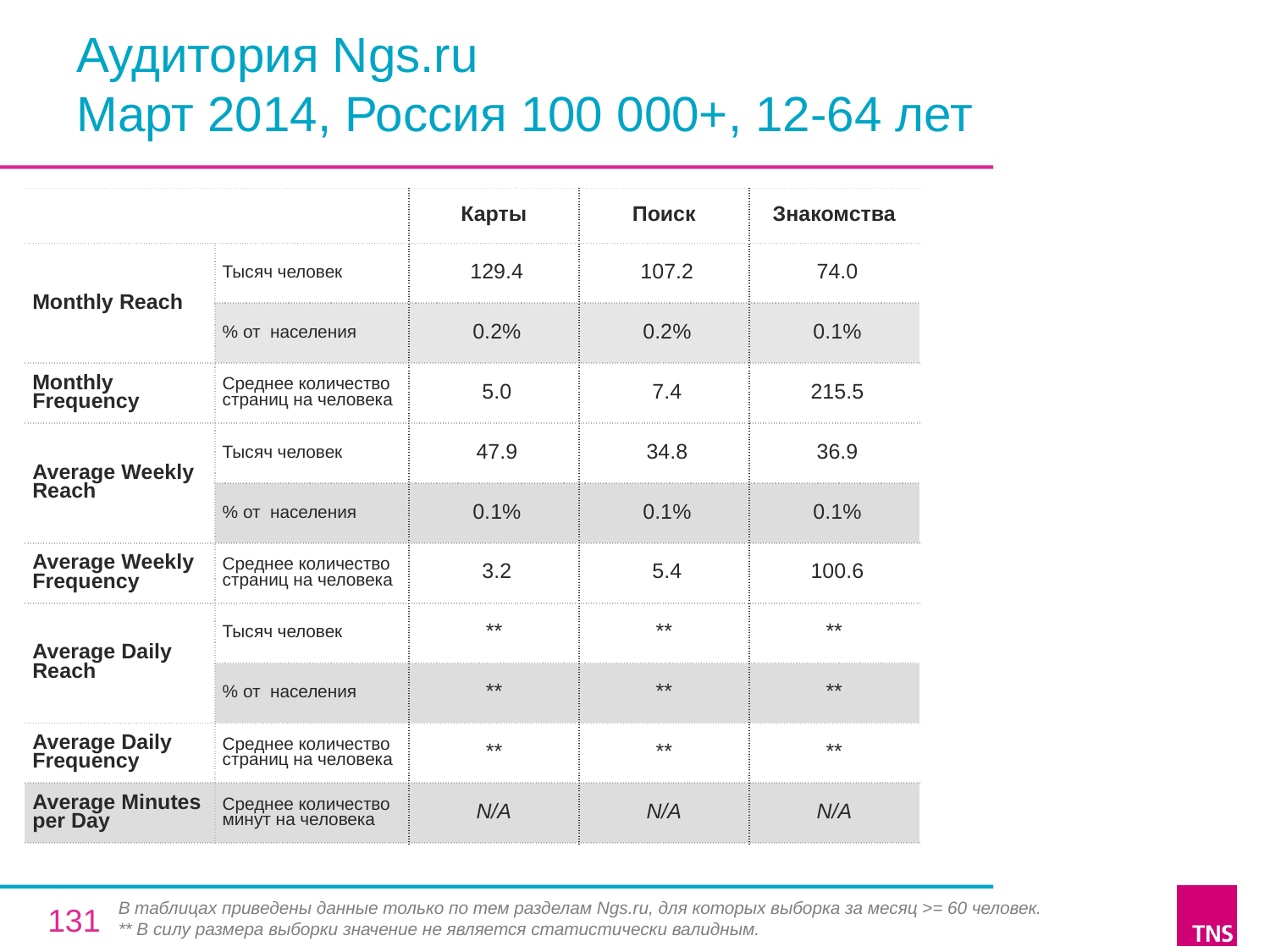

# Аудитория Ngs.ru Март 2014, Россия 100 000+, 12-64 лет
|  |  | Карты | Поиск | Знакомства |
| --- | --- | --- | --- | --- |
| Monthly Reach | Тысяч человек | 129.4 | 107.2 | 74.0 |
|  | % от населения | 0.2% | 0.2% | 0.1% |
| Monthly Frequency | Среднее количество страниц на человека | 5.0 | 7.4 | 215.5 |
| Average Weekly Reach | Тысяч человек | 47.9 | 34.8 | 36.9 |
|  | % от населения | 0.1% | 0.1% | 0.1% |
| Average Weekly Frequency | Среднее количество страниц на человека | 3.2 | 5.4 | 100.6 |
| Average Daily Reach | Тысяч человек | \*\* | \*\* | \*\* |
|  | % от населения | \*\* | \*\* | \*\* |
| Average Daily Frequency | Среднее количество страниц на человека | \*\* | \*\* | \*\* |
| Average Minutes per Day | Среднее количество минут на человека | N/A | N/A | N/A |
В таблицах приведены данные только по тем разделам Ngs.ru, для которых выборка за месяц >= 60 человек.
** В силу размера выборки значение не является статистически валидным.
131